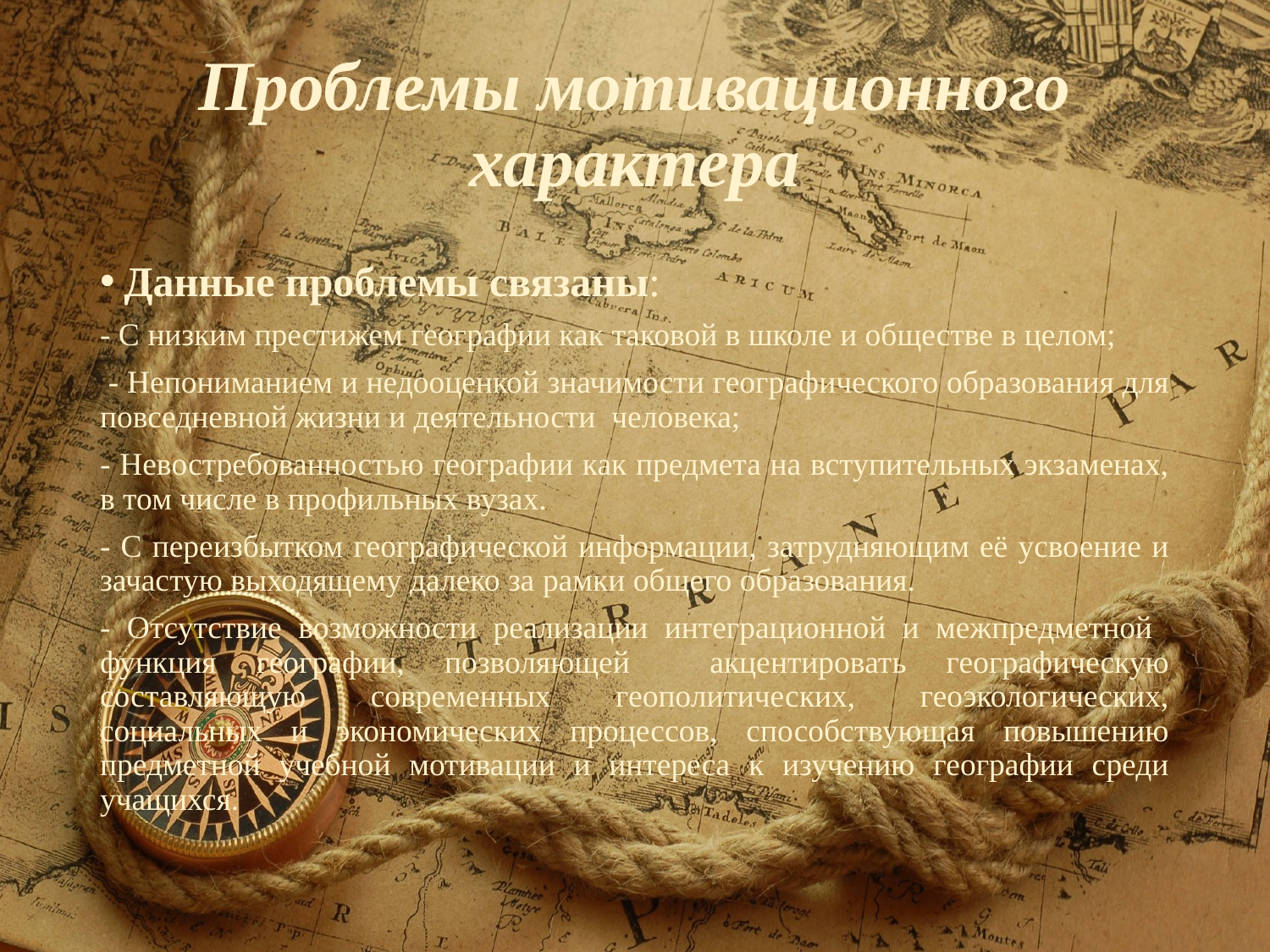

# Проблемы мотивационного характера
Данные проблемы связаны:
- С низким престижем географии как таковой в школе и обществе в целом;
 - Непониманием и недооценкой значимости географического образования для повседневной жизни и деятельности  человека;
- Невостребованностью географии как предмета на вступительных экзаменах, в том числе в профильных вузах.
- С переизбытком географической информации, затрудняющим её усвоение и зачастую выходящему далеко за рамки общего образования.
- Отсутствие возможности реализации интеграционной и межпредметной  функция географии, позволяющей  акцентировать географическую составляющую современных геополитических, геоэкологических, социальных и экономических процессов, способствующая повышению предметной учебной мотивации и интереса к изучению географии среди учащихся.